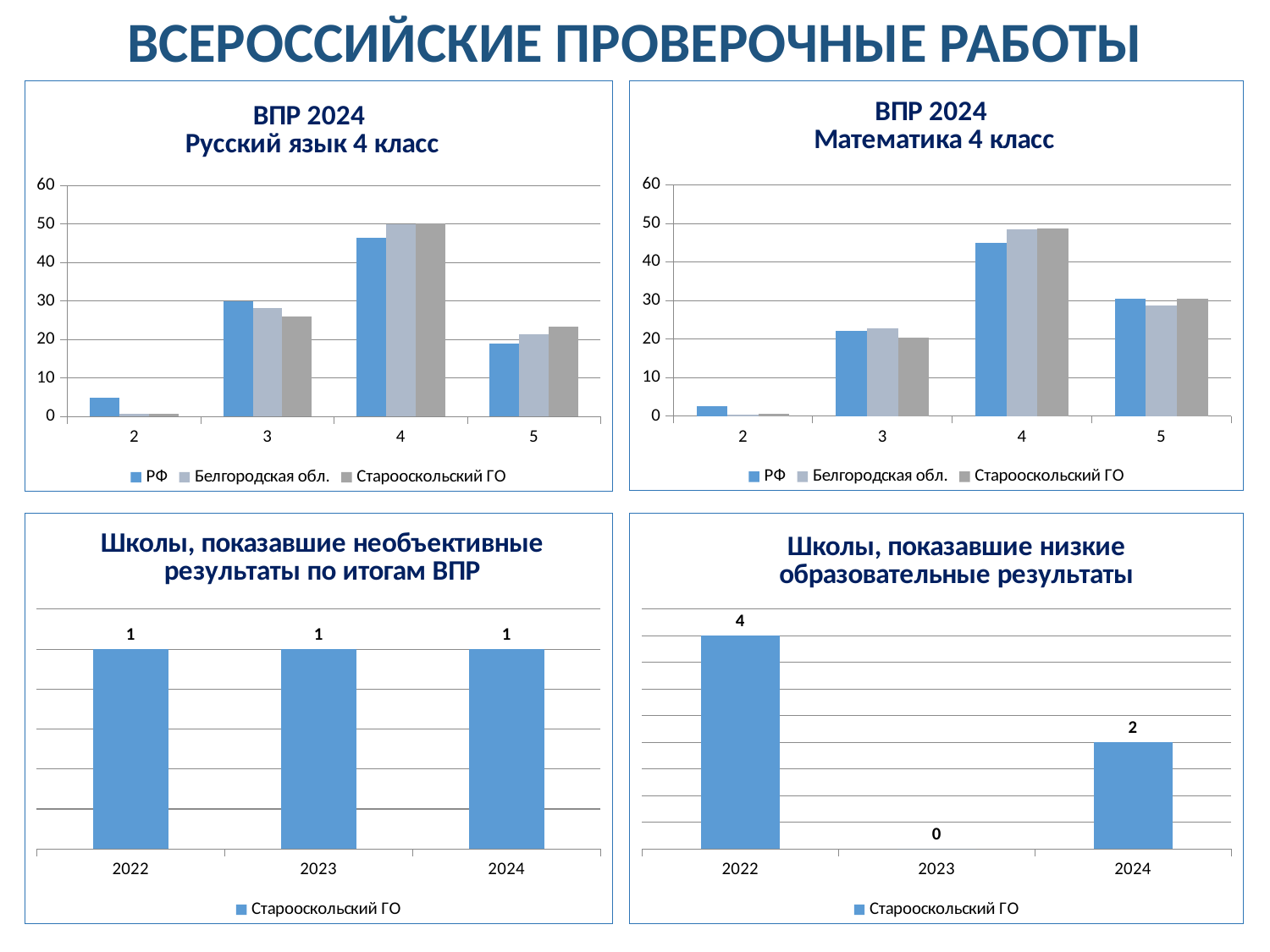

ВСЕРОССИЙСКИЕ ПРОВЕРОЧНЫЕ РАБОТЫ

### Chart: ВПР 2024
Математика 4 класс

| Category | РФ | Белгородская обл. | Старооскольский ГО |
|---|---|---|---|
| 2 | 2.52 | 0.38000000000000134 | 0.54 |
| 3 | 22.15000000000003 | 22.67 | 20.38 |
| 4 | 44.92 | 48.36 | 48.61 |
| 5 | 30.4 | 28.59 | 30.47 |

### Chart: ВПР 2024
Русский язык 4 класс

| Category | РФ | Белгородская обл. | Старооскольский ГО |
|---|---|---|---|
| 2 | 4.79 | 0.67 | 0.8 |
| 3 | 29.9 | 28.22 | 25.85 |
| 4 | 46.44 | 49.85 | 50.1 |
| 5 | 18.87 | 21.26 | 23.25 |

### Chart: Школы, показавшие низкие образовательные результаты

| Category | Старооскольский ГО |
|---|---|
| 2022 | 4.0 |
| 2023 | 0.0 |
| 2024 | 2.0 |

### Chart: Школы, показавшие необъективные результаты по итогам ВПР

| Category | Старооскольский ГО |
|---|---|
| 2022 | 1.0 |
| 2023 | 1.0 |
| 2024 | 1.0 |